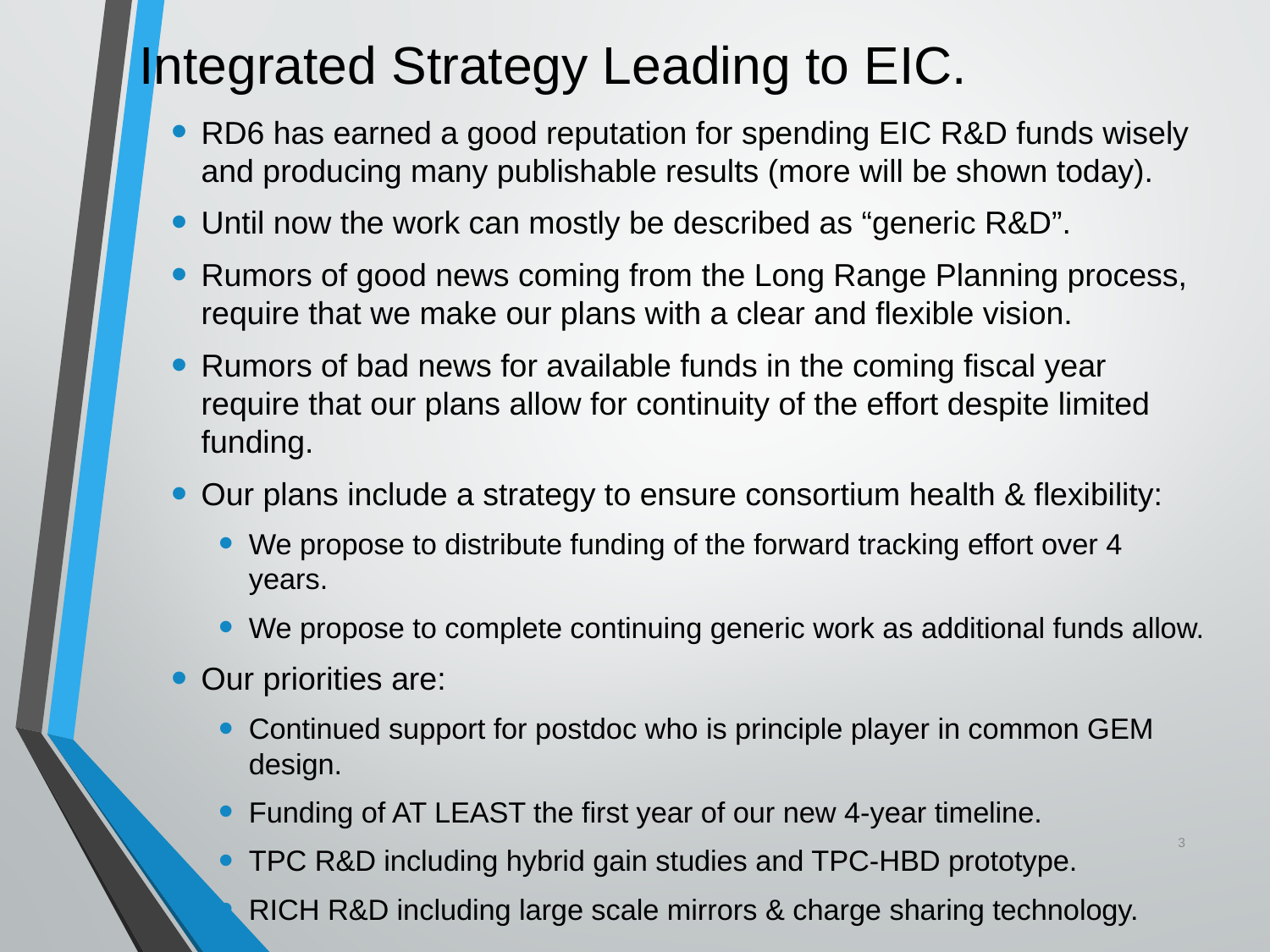

# Integrated Strategy Leading to EIC.
RD6 has earned a good reputation for spending EIC R&D funds wisely and producing many publishable results (more will be shown today).
Until now the work can mostly be described as “generic R&D”.
Rumors of good news coming from the Long Range Planning process, require that we make our plans with a clear and flexible vision.
Rumors of bad news for available funds in the coming fiscal year require that our plans allow for continuity of the effort despite limited funding.
Our plans include a strategy to ensure consortium health & flexibility:
We propose to distribute funding of the forward tracking effort over 4 years.
We propose to complete continuing generic work as additional funds allow.
Our priorities are:
Continued support for postdoc who is principle player in common GEM design.
Funding of AT LEAST the first year of our new 4-year timeline.
TPC R&D including hybrid gain studies and TPC-HBD prototype.
RICH R&D including large scale mirrors & charge sharing technology.
3